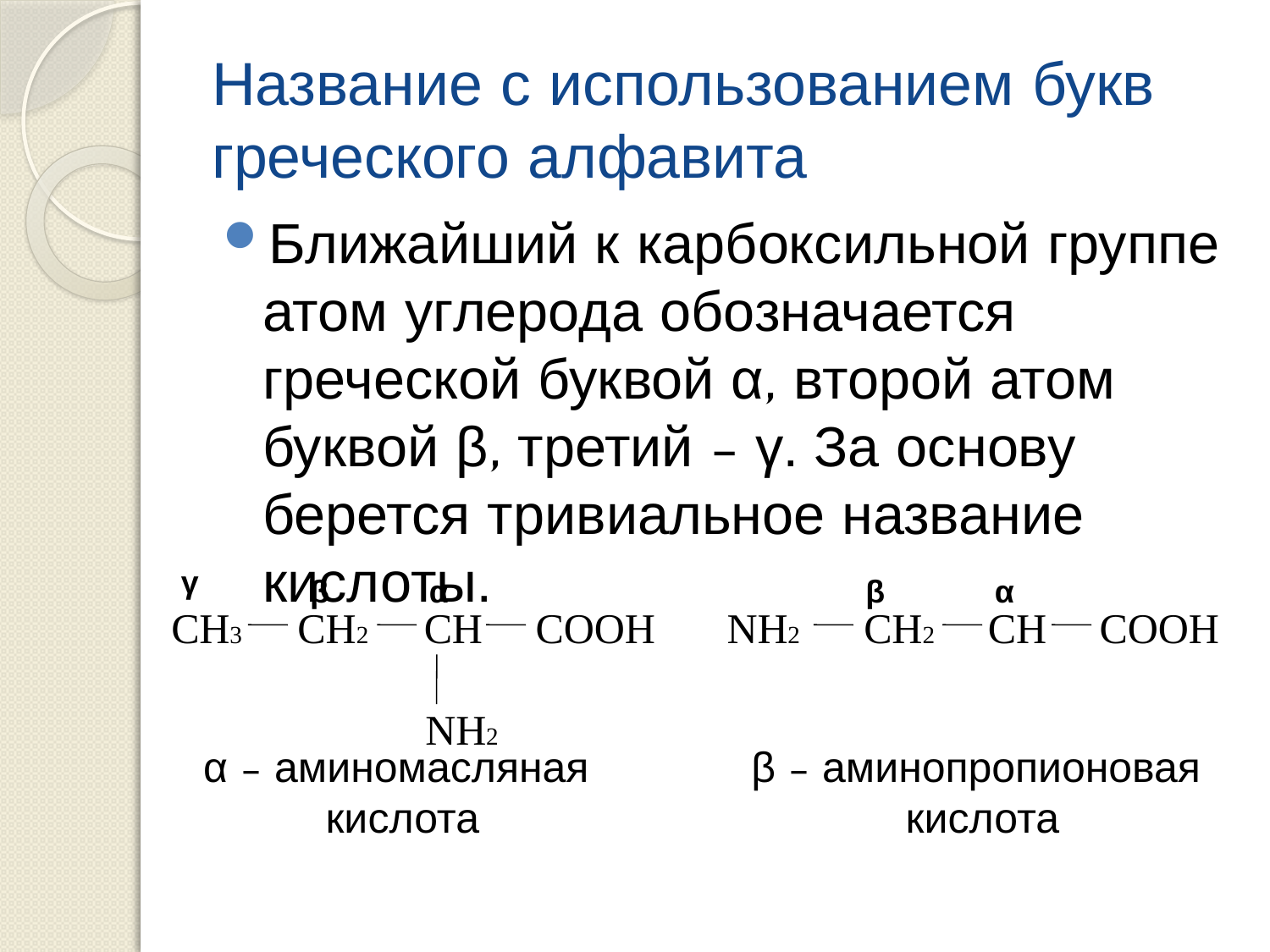

# Название с использованием букв греческого алфавита
Ближайший к карбоксильной группе атом углерода обозначается греческой буквой α, второй атом буквой β, третий – γ. За основу берется тривиальное название кислоты.

γ
β
α
β
α
CH3         CH2         CH     COOH

                        NH2
NH2      CH2     CH     COOH
α – аминомасляная
кислота

β – аминопропионовая
кислота